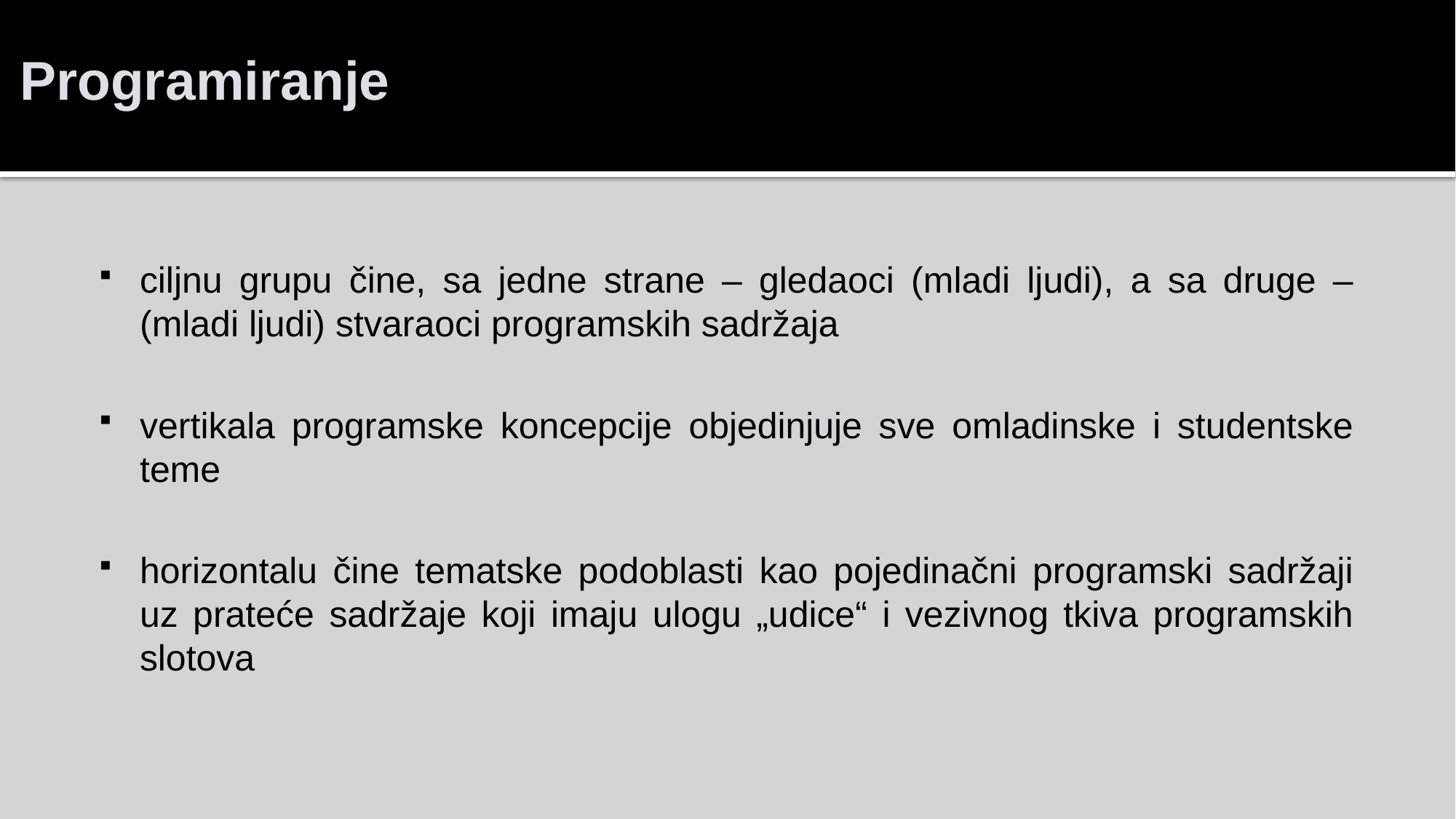

Programiranje

ciljnu grupu čine, sa jedne strane – gledaoci (mladi ljudi), a sa druge – (mladi ljudi) stvaraoci programskih sadržaja

vertikala programske koncepcije objedinjuje sve omladinske i studentske teme

horizontalu čine tematske podoblasti kao pojedinačni programski sadržaji uz prateće sadržaje koji imaju ulogu „udice“ i vezivnog tkiva programskih slotova